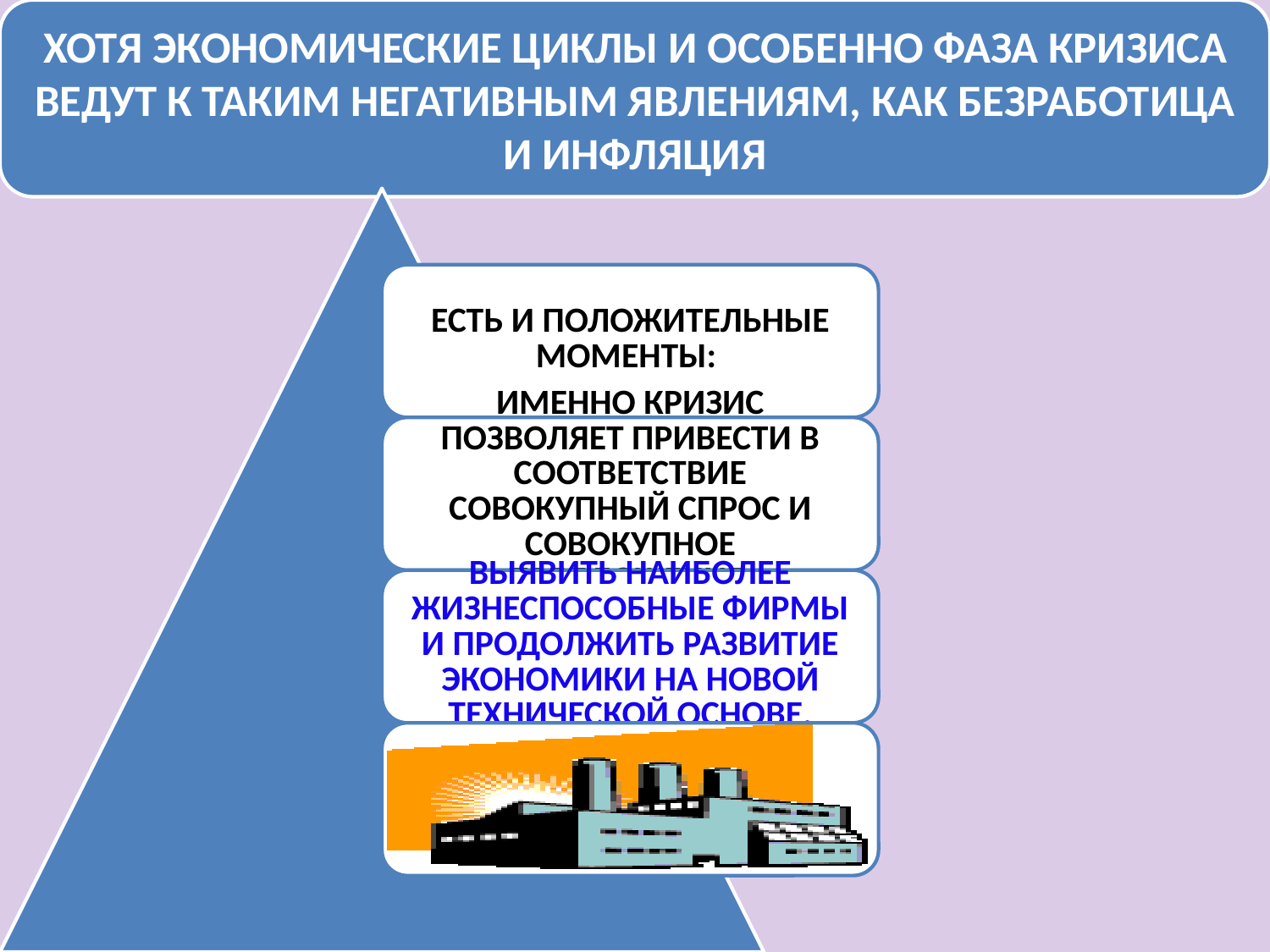

ХОТЯ ЭКОНОМИЧЕСКИЕ ЦИКЛЫ И ОСОБЕННО ФАЗА КРИЗИСА ВЕДУТ К ТАКИМ НЕГАТИВНЫМ ЯВЛЕНИЯМ, КАК БЕЗРАБОТИЦА И ИНФЛЯЦИЯ
ЕСТЬ И ПОЛОЖИТЕЛЬНЫЕ МОМЕНТЫ: